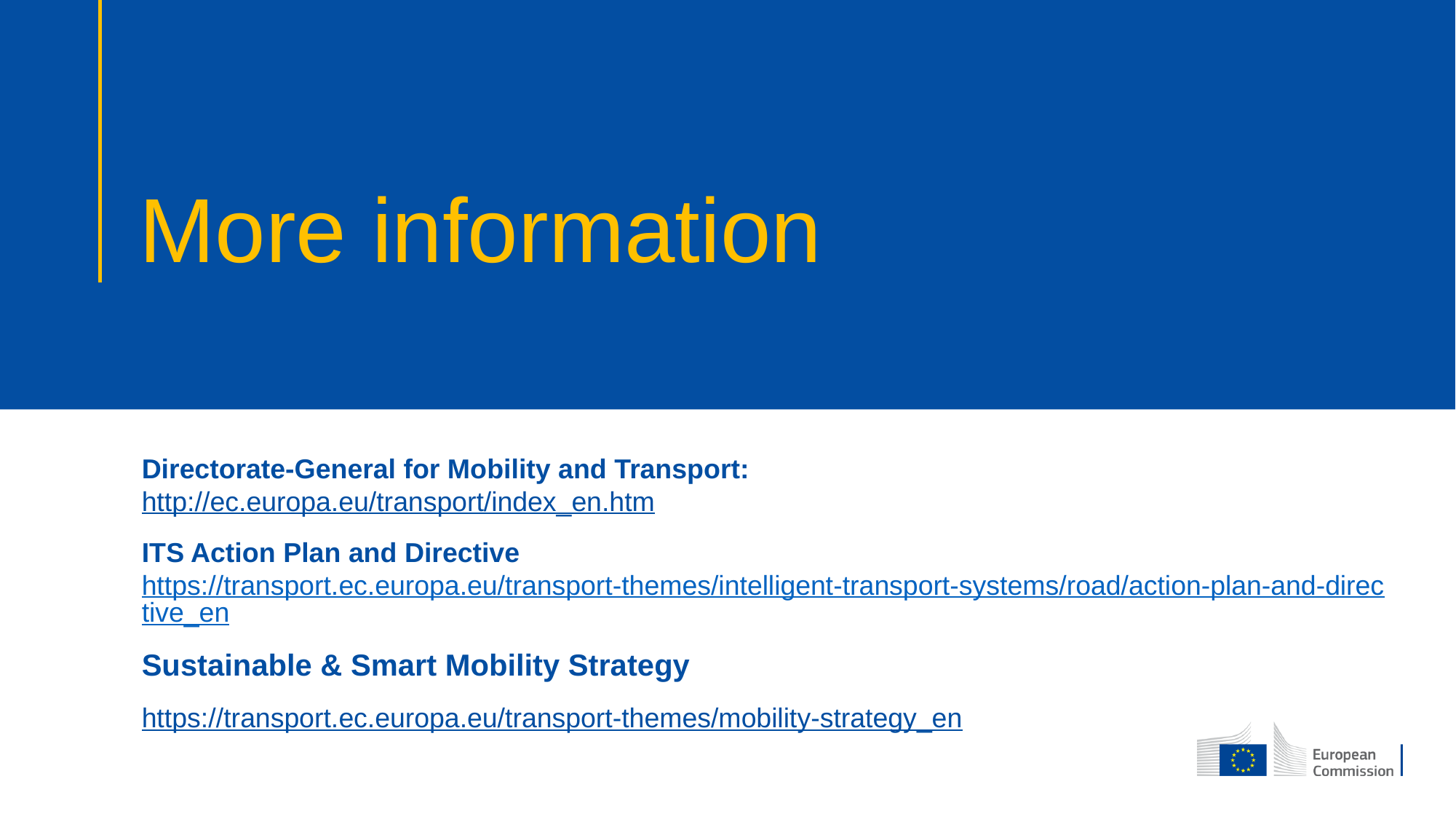

# More information
Directorate-General for Mobility and Transport:
http://ec.europa.eu/transport/index_en.htm
ITS Action Plan and Directive
https://transport.ec.europa.eu/transport-themes/intelligent-transport-systems/road/action-plan-and-directive_en
Sustainable & Smart Mobility Strategy
https://transport.ec.europa.eu/transport-themes/mobility-strategy_en